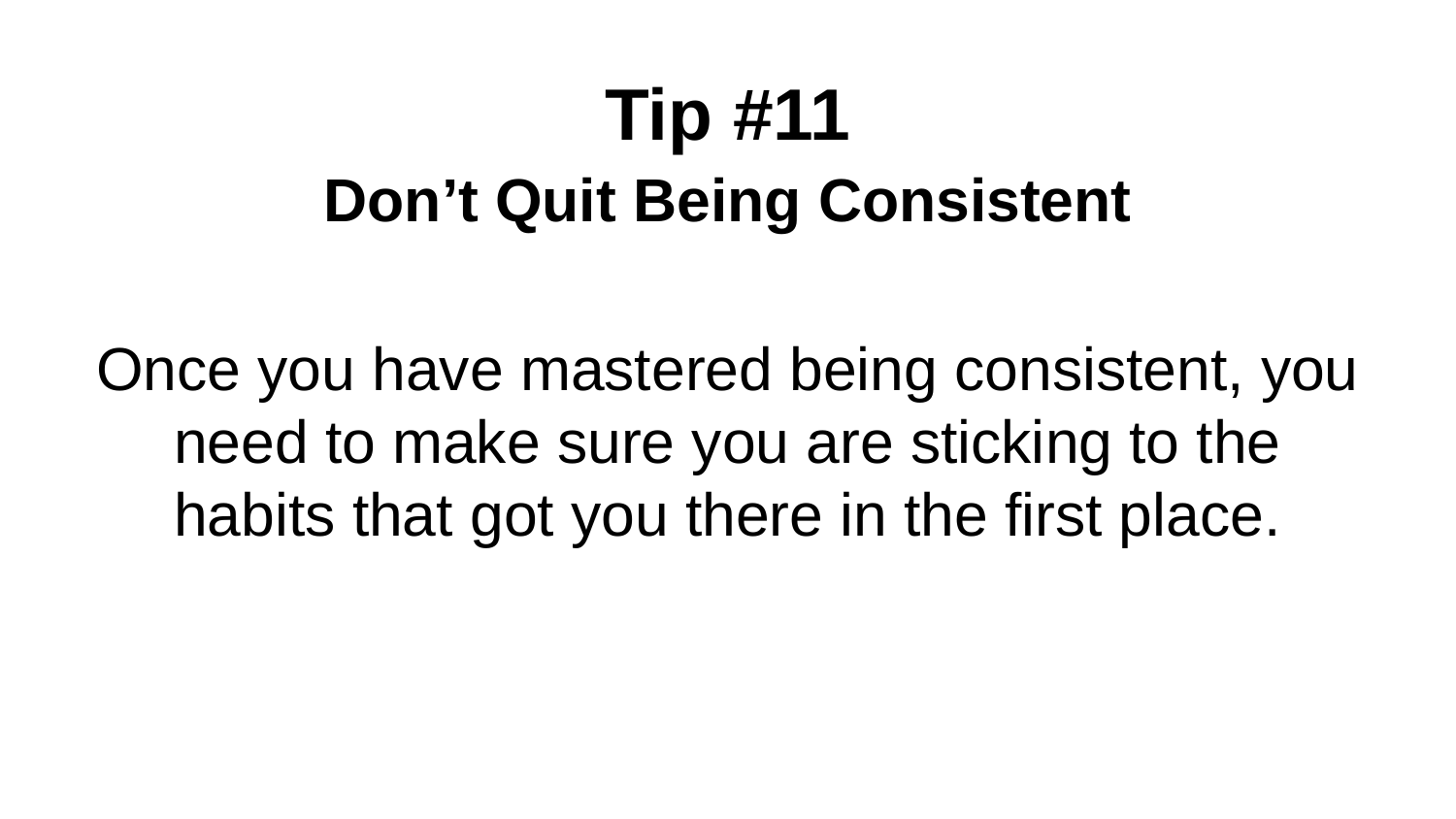

# Tip #11

Don’t Quit Being Consistent

Once you have mastered being consistent, you need to make sure you are sticking to the habits that got you there in the first place.